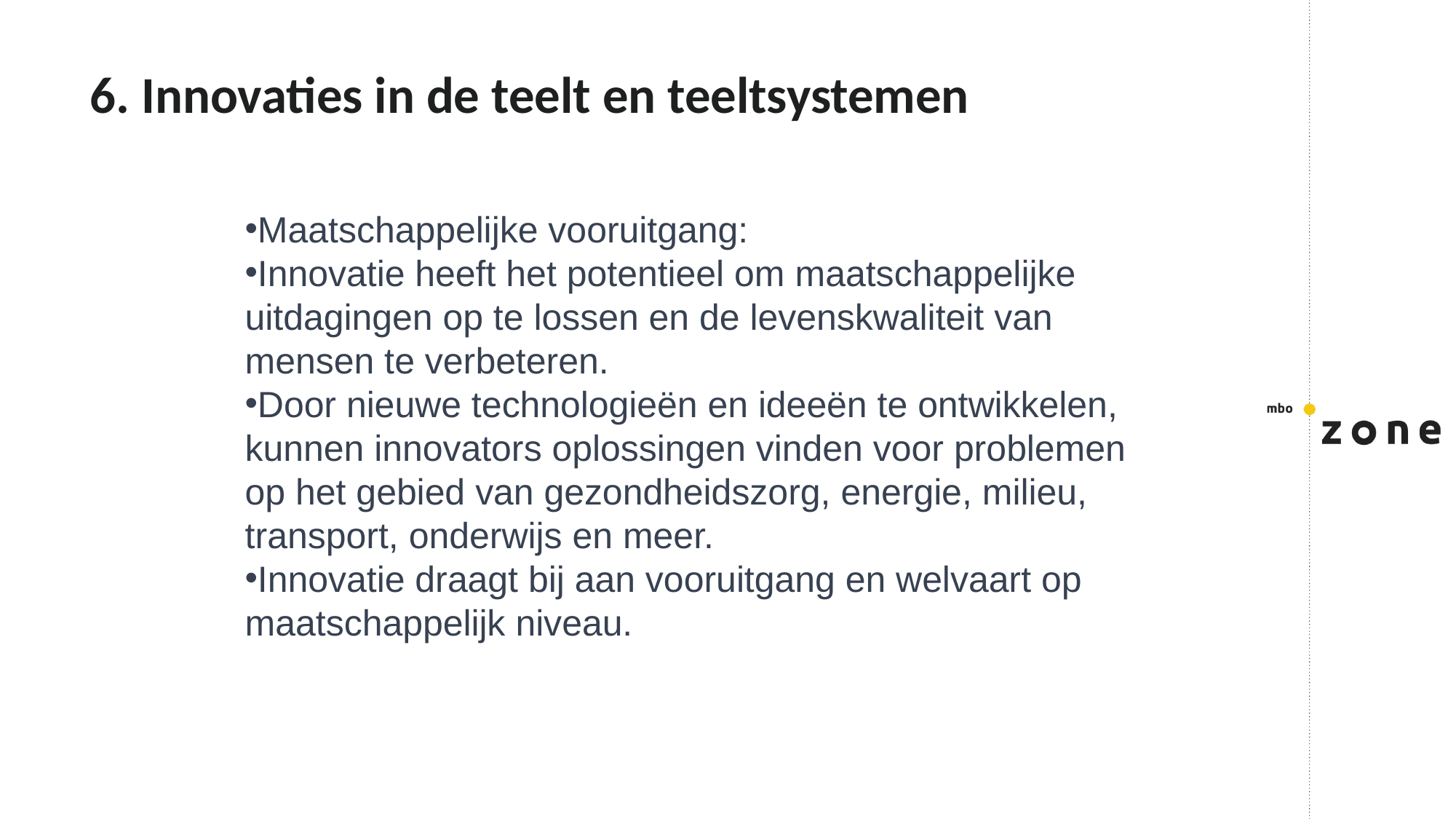

# 6. Innovaties in de teelt en teeltsystemen
Maatschappelijke vooruitgang:
Innovatie heeft het potentieel om maatschappelijke uitdagingen op te lossen en de levenskwaliteit van mensen te verbeteren.
Door nieuwe technologieën en ideeën te ontwikkelen, kunnen innovators oplossingen vinden voor problemen op het gebied van gezondheidszorg, energie, milieu, transport, onderwijs en meer.
Innovatie draagt bij aan vooruitgang en welvaart op maatschappelijk niveau.